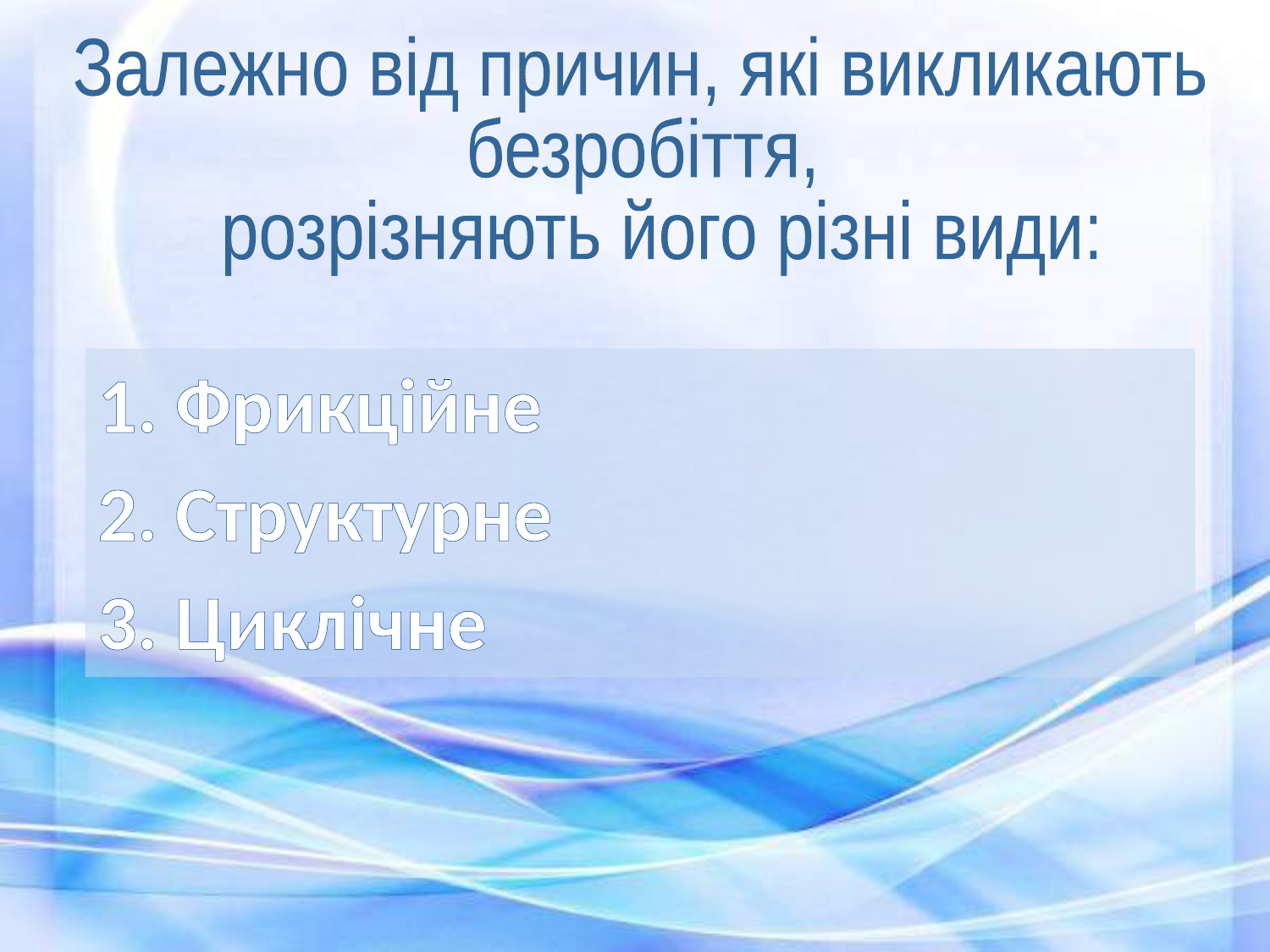

Залежно від причин, які викликають
безробіття,
 розрізняють його різні види:
1. Фрикційне
2. Структурне
3. Циклічне